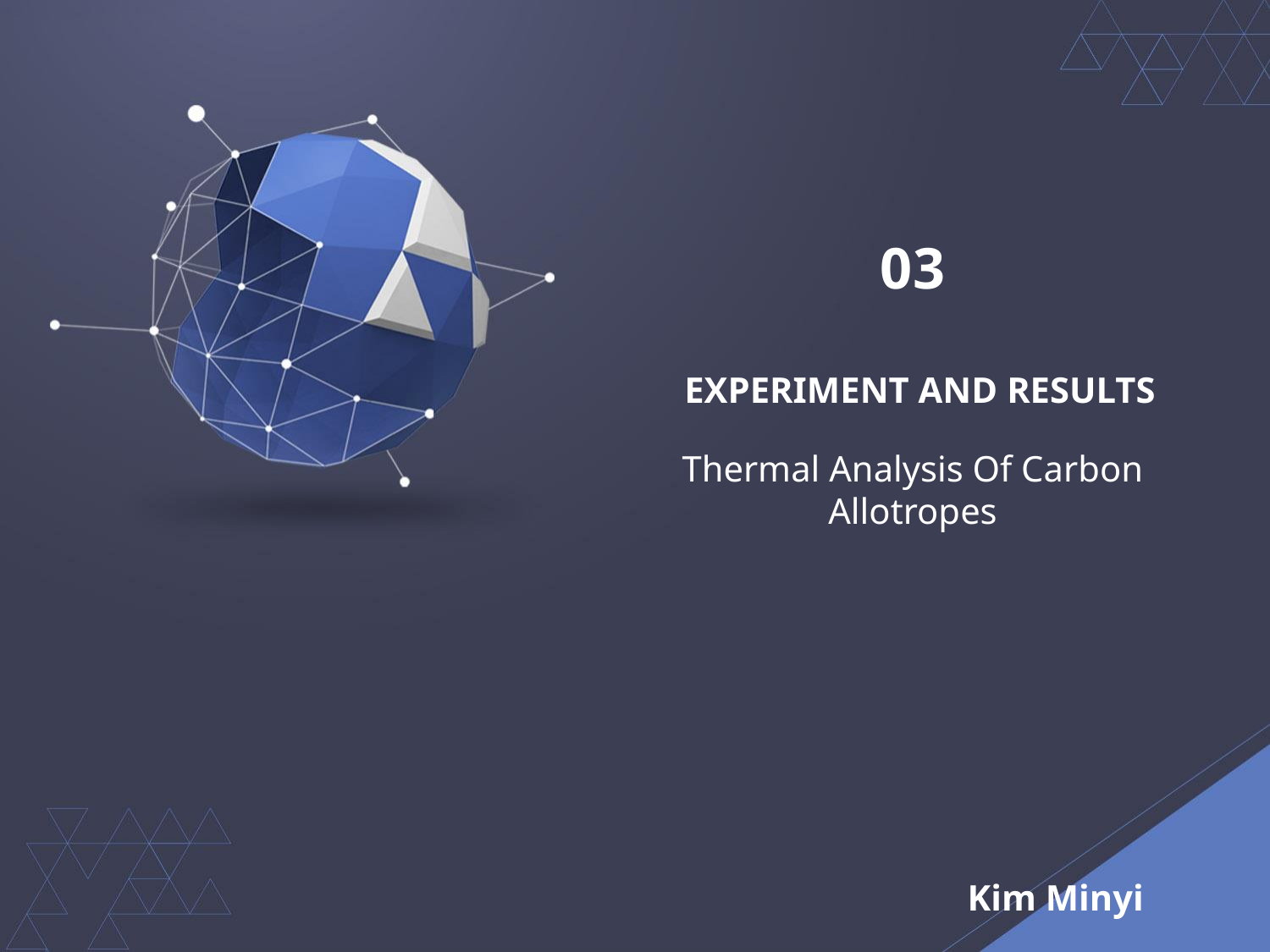

03

EXPERIMENT AND RESULTS
Thermal Analysis Of Carbon Allotropes
Kim Minyi